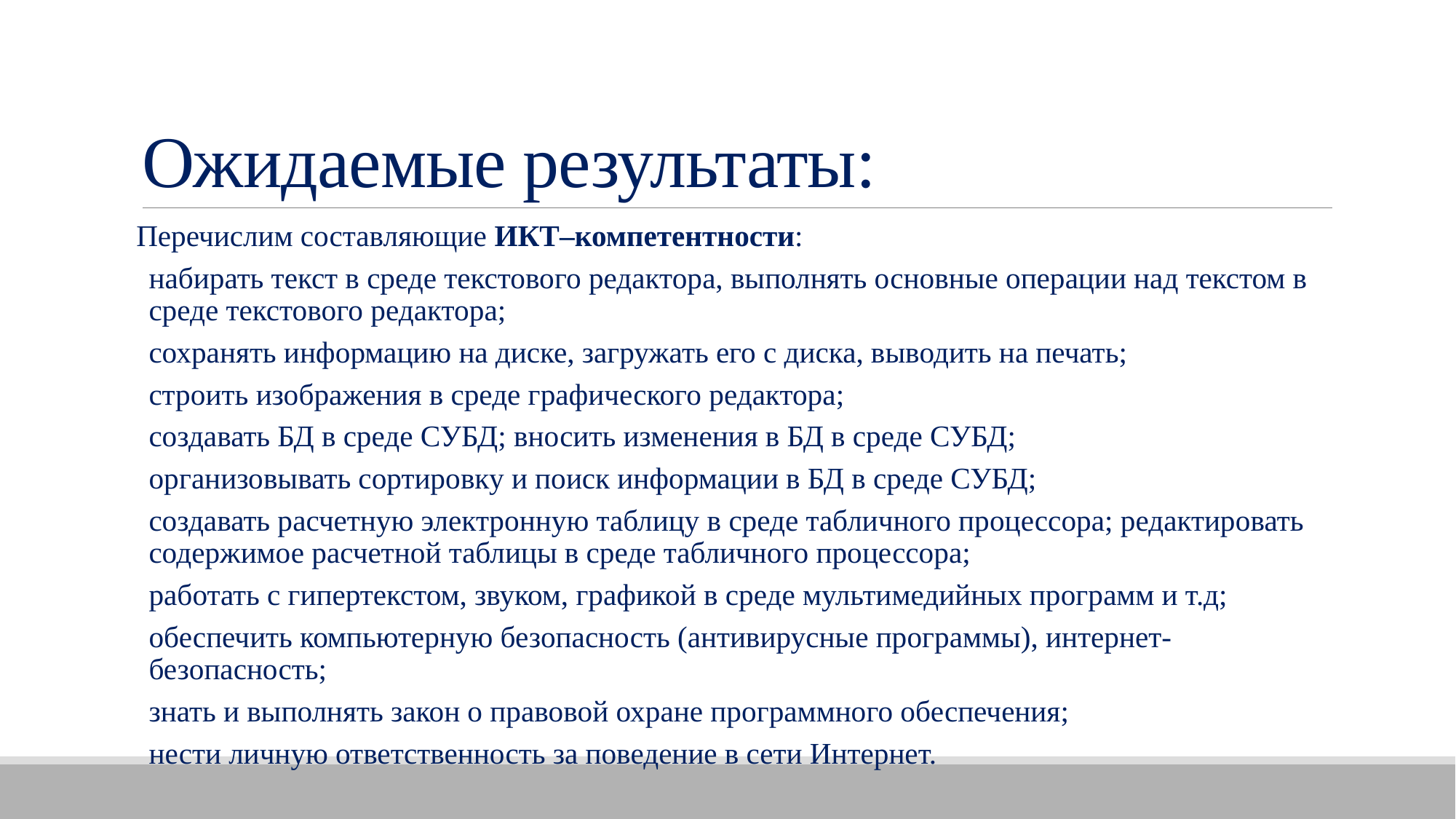

# Ожидаемые результаты:
Перечислим составляющие ИКТ–компетентности:
набирать текст в среде текстового редактора, выполнять основные операции над текстом в среде текстового редактора;
сохранять информацию на диске, загружать его с диска, выводить на печать;
строить изображения в среде графического редактора;
создавать БД в среде СУБД; вносить изменения в БД в среде СУБД;
организовывать сортировку и поиск информации в БД в среде СУБД;
создавать расчетную электронную таблицу в среде табличного процессора; редактировать содержимое расчетной таблицы в среде табличного процессора;
работать с гипертекстом, звуком, графикой в среде мультимедийных программ и т.д;
обеспечить компьютерную безопасность (антивирусные программы), интернет-безопасность;
знать и выполнять закон о правовой охране программного обеспечения;
нести личную ответственность за поведение в сети Интернет.